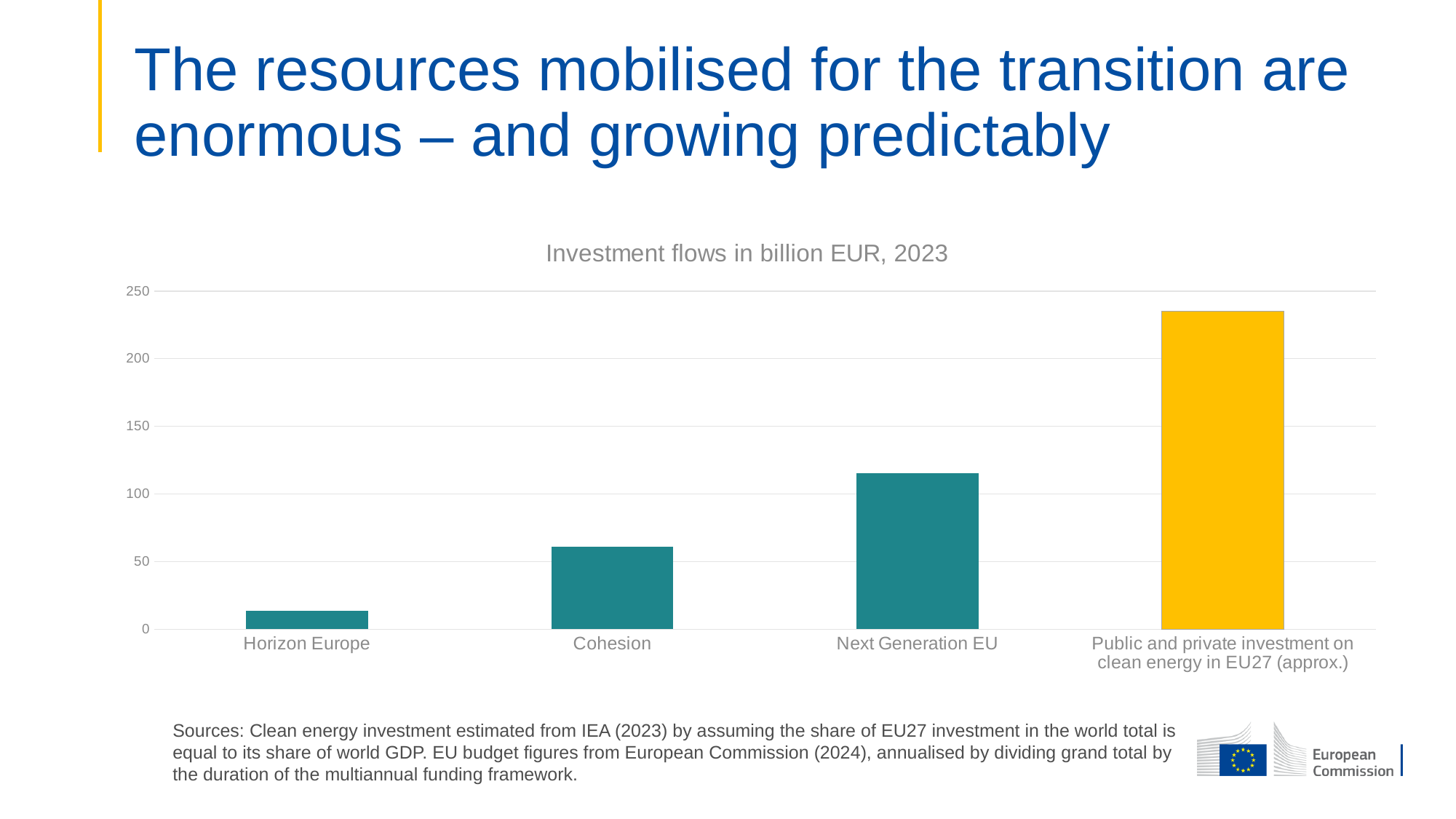

# The resources mobilised for the transition are enormous – and growing predictably

### Chart: Investment flows in billion EUR, 2023

| Category |  |
|---|---|
| Horizon Europe | 13.571428571428571 |
| Cohesion | 60.957142857142856 |
| Next Generation EU | 115.27142857142857 |
| Public and private investment on clean energy in EU27 (approx.) | 234.89999999999998 |
Sources: Clean energy investment estimated from IEA (2023) by assuming the share of EU27 investment in the world total is equal to its share of world GDP. EU budget figures from European Commission (2024), annualised by dividing grand total by the duration of the multiannual funding framework.